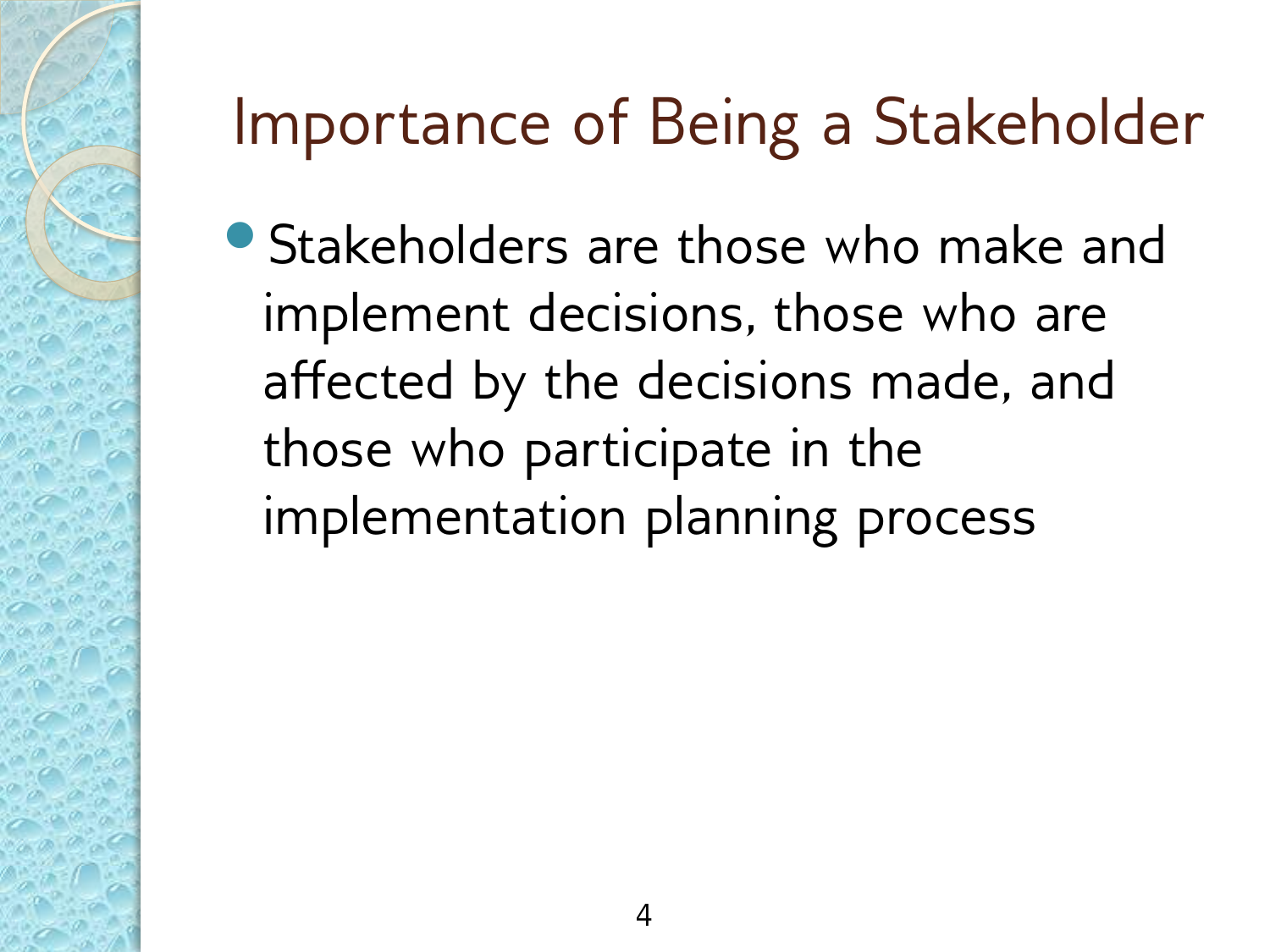

# Importance of Being a Stakeholder
Stakeholders are those who make and implement decisions, those who are affected by the decisions made, and those who participate in the implementation planning process

 4